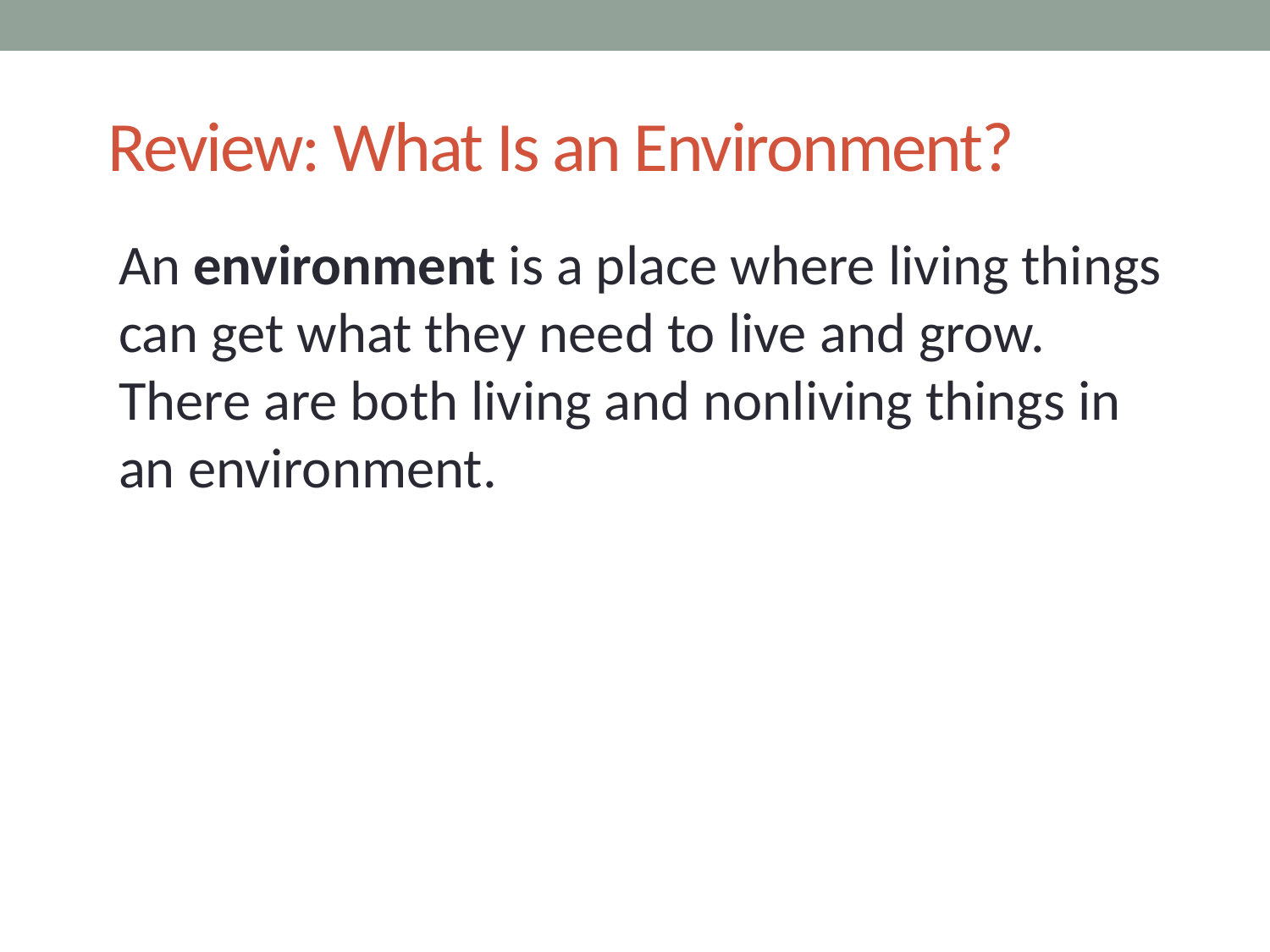

# Review: What Is an Environment?
An environment is a place where living things can get what they need to live and grow. There are both living and nonliving things in an environment.